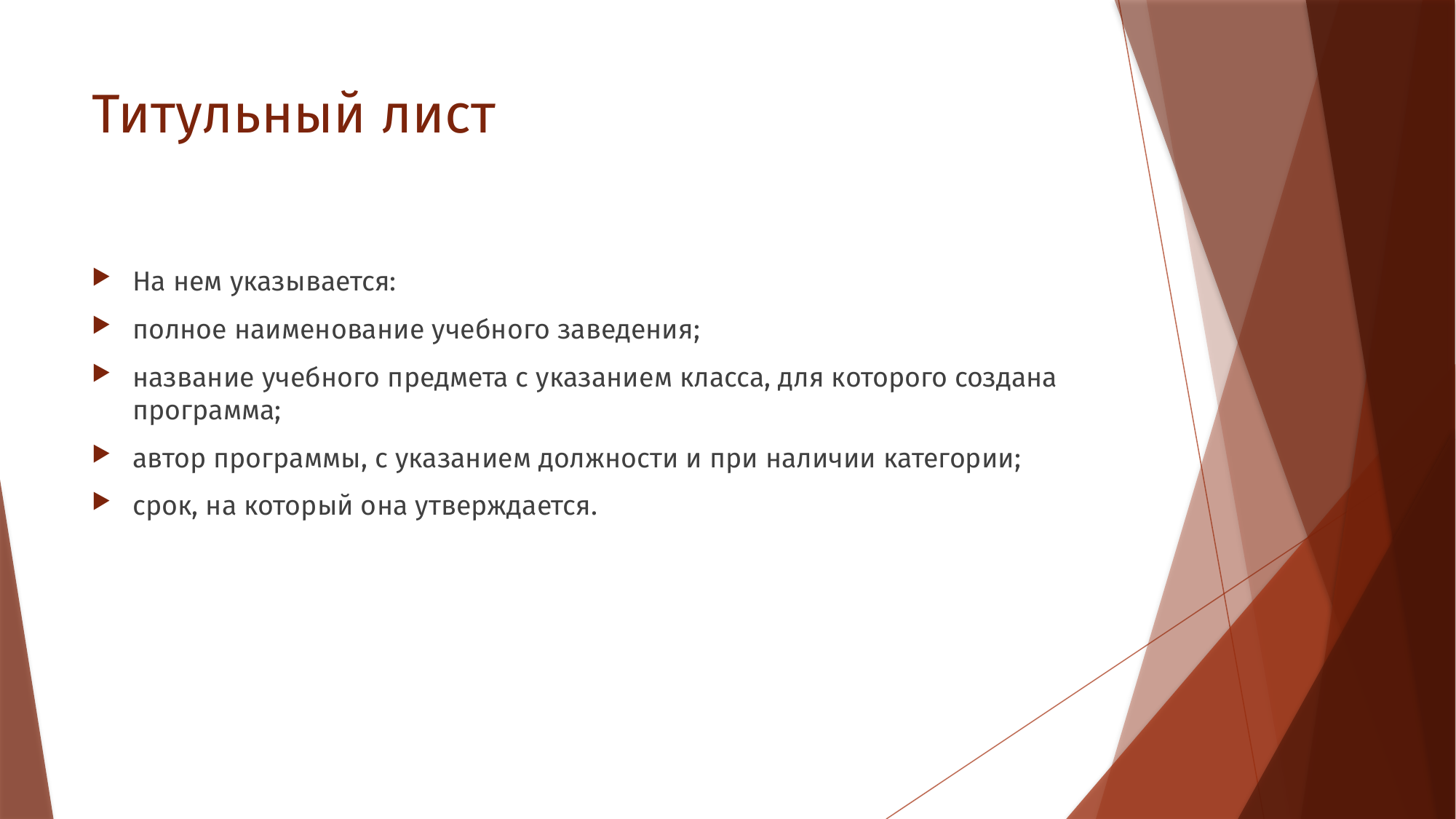

# Титульный лист
На нем указывается:
полное наименование учебного заведения;
название учебного предмета с указанием класса, для которого создана программа;
автор программы, с указанием должности и при наличии категории;
срок, на который она утверждается.